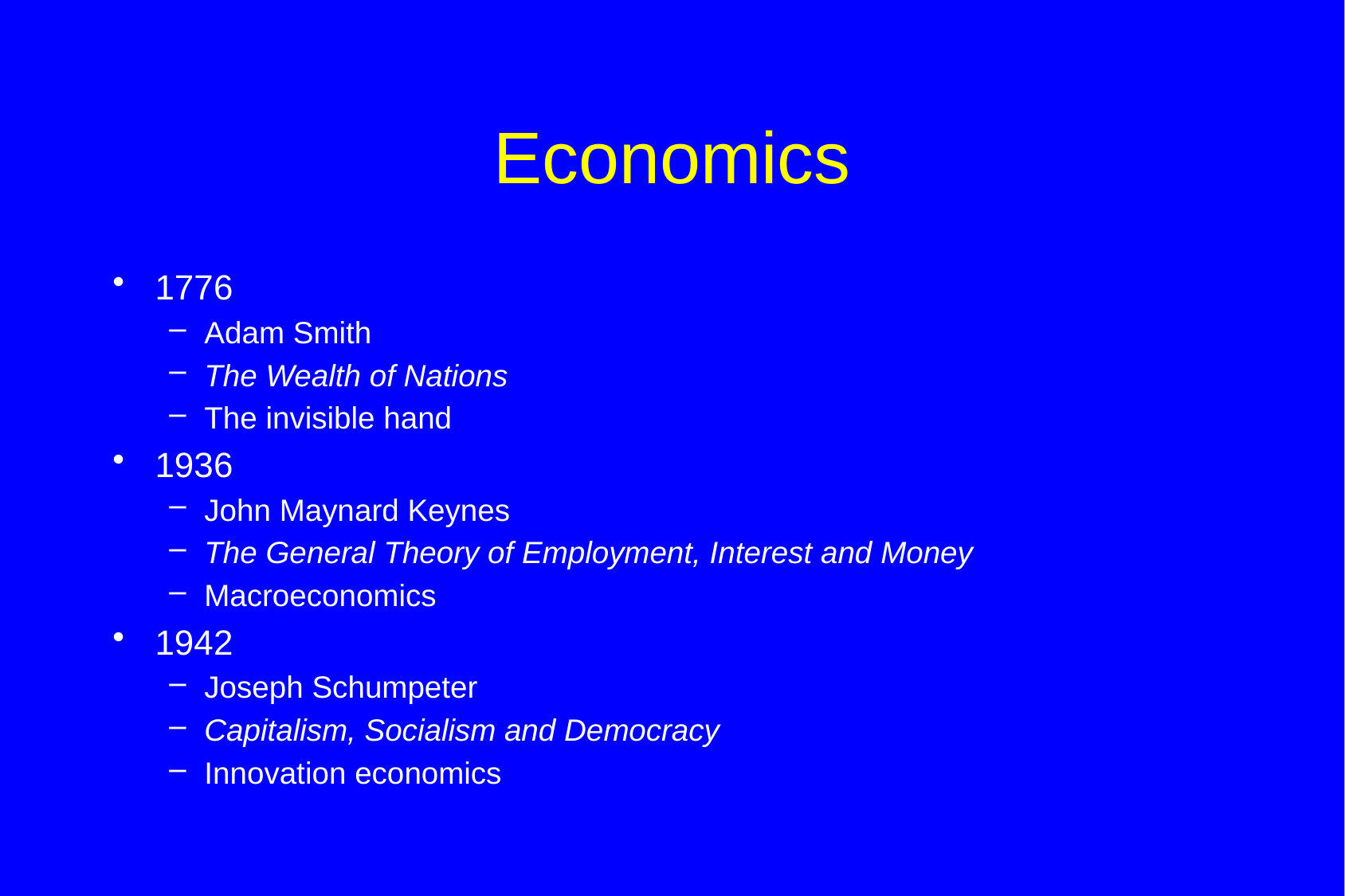

# Economics
1776
Adam Smith
The Wealth of Nations
The invisible hand
1936
John Maynard Keynes
The General Theory of Employment, Interest and Money
Macroeconomics
1942
Joseph Schumpeter
Capitalism, Socialism and Democracy
Innovation economics